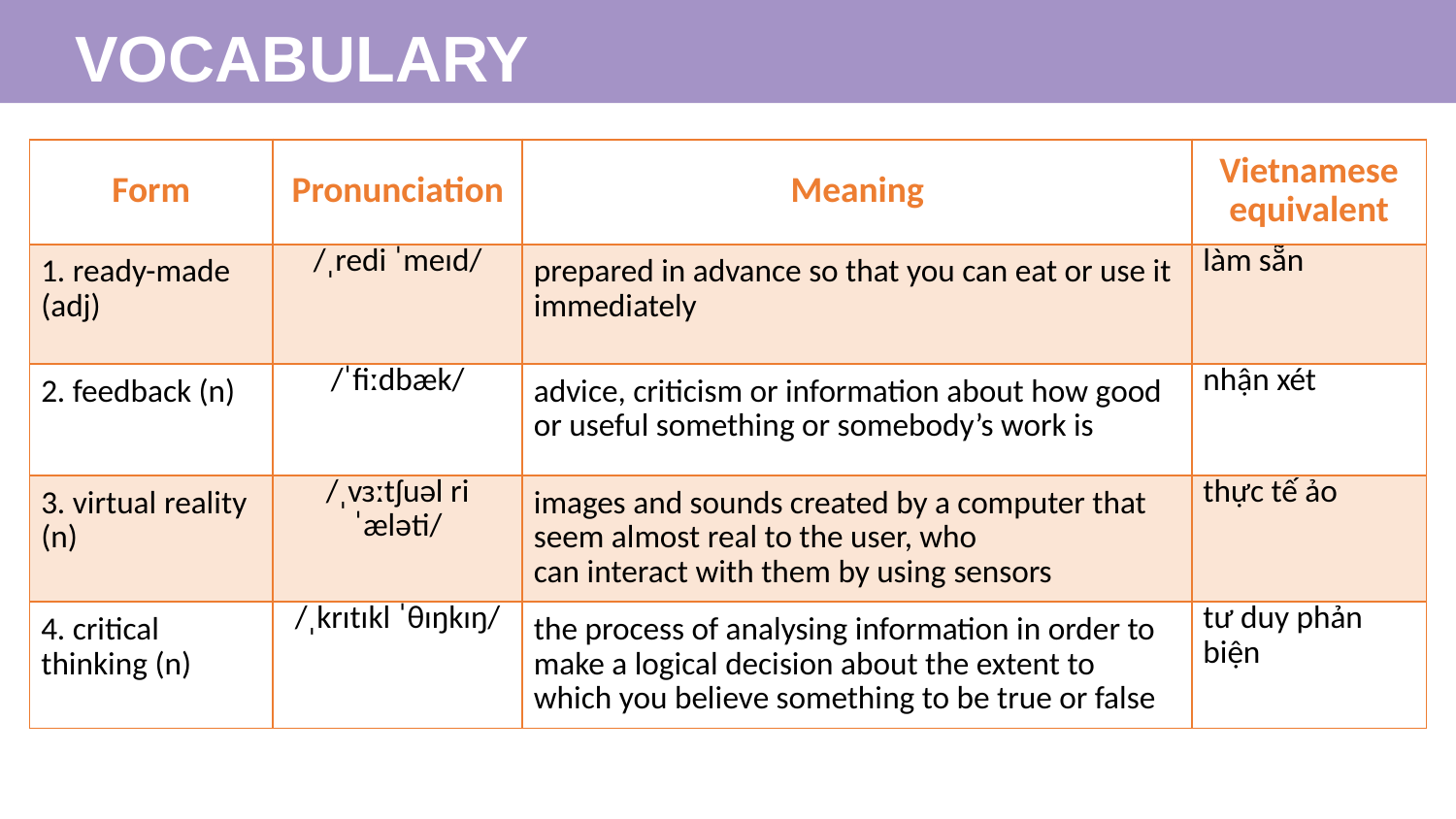

VOCABULARY
| Form | Pronunciation | Meaning | Vietnamese equivalent |
| --- | --- | --- | --- |
| 1. ready-made (adj) | /ˌredi ˈmeɪd/ | prepared in advance so that you can eat or use it immediately | làm sẵn |
| 2. feedback (n) | /ˈfiːdbæk/ | advice, criticism or information about how good or useful something or somebody’s work is | nhận xét |
| 3. virtual reality (n) | /ˌvɜːtʃuəl riˈæləti/ | images and sounds created by a computer that seem almost real to the user, who can interact with them by using sensors | thực tế ảo |
| 4. critical thinking (n) | /ˌkrɪtɪkl ˈθɪŋkɪŋ/ | the process of analysing information in order to make a logical decision about the extent to which you believe something to be true or false | tư duy phản biện |